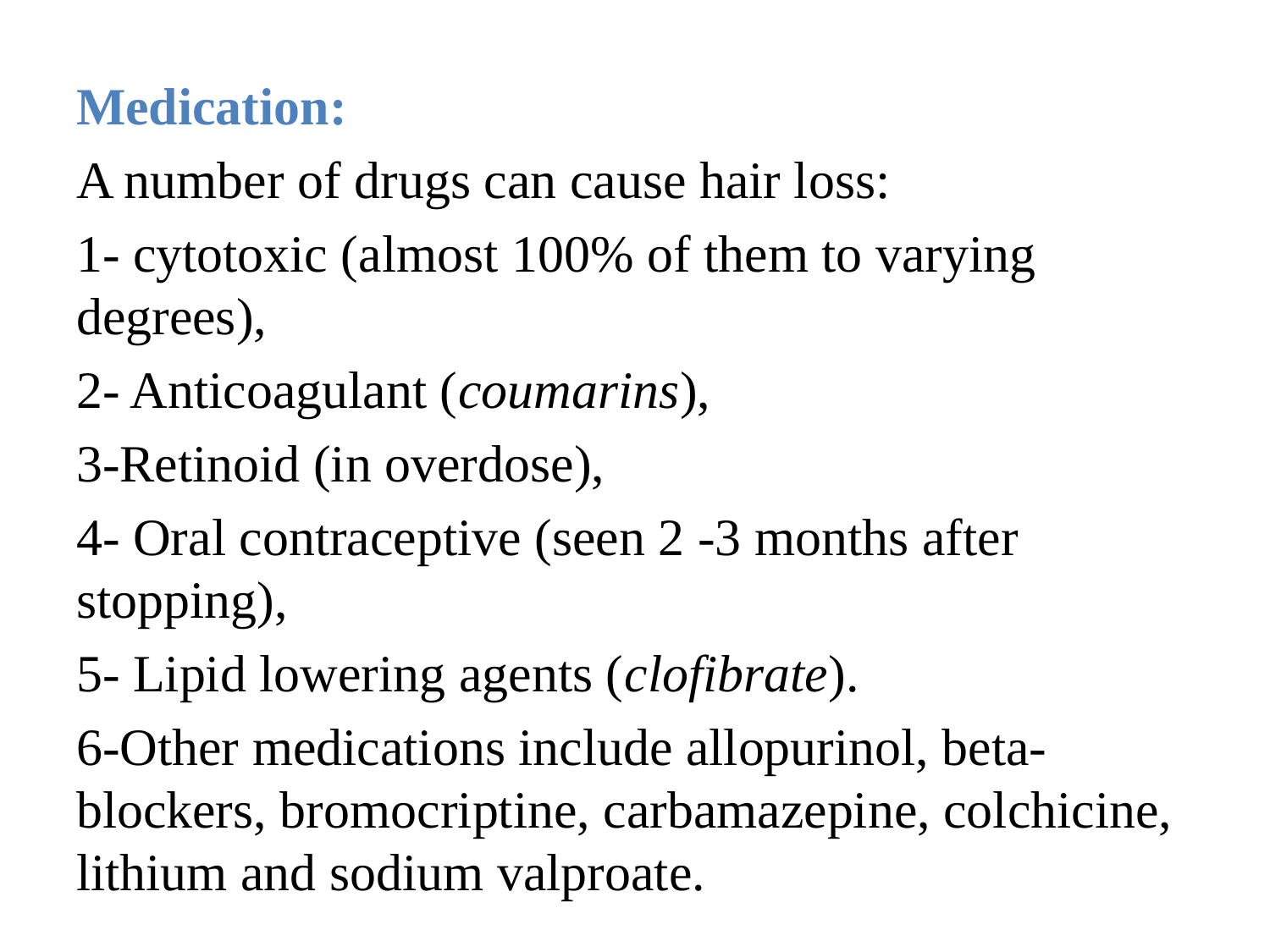

Medication:
A number of drugs can cause hair loss:
1- cytotoxic (almost 100% of them to varying degrees),
2- Anticoagulant (coumarins),
3-Retinoid (in overdose),
4- Oral contraceptive (seen 2 -3 months after stopping),
5- Lipid lowering agents (clofibrate).
6-Other medications include allopurinol, beta-blockers, bromocriptine, carbamazepine, colchicine, lithium and sodium valproate.